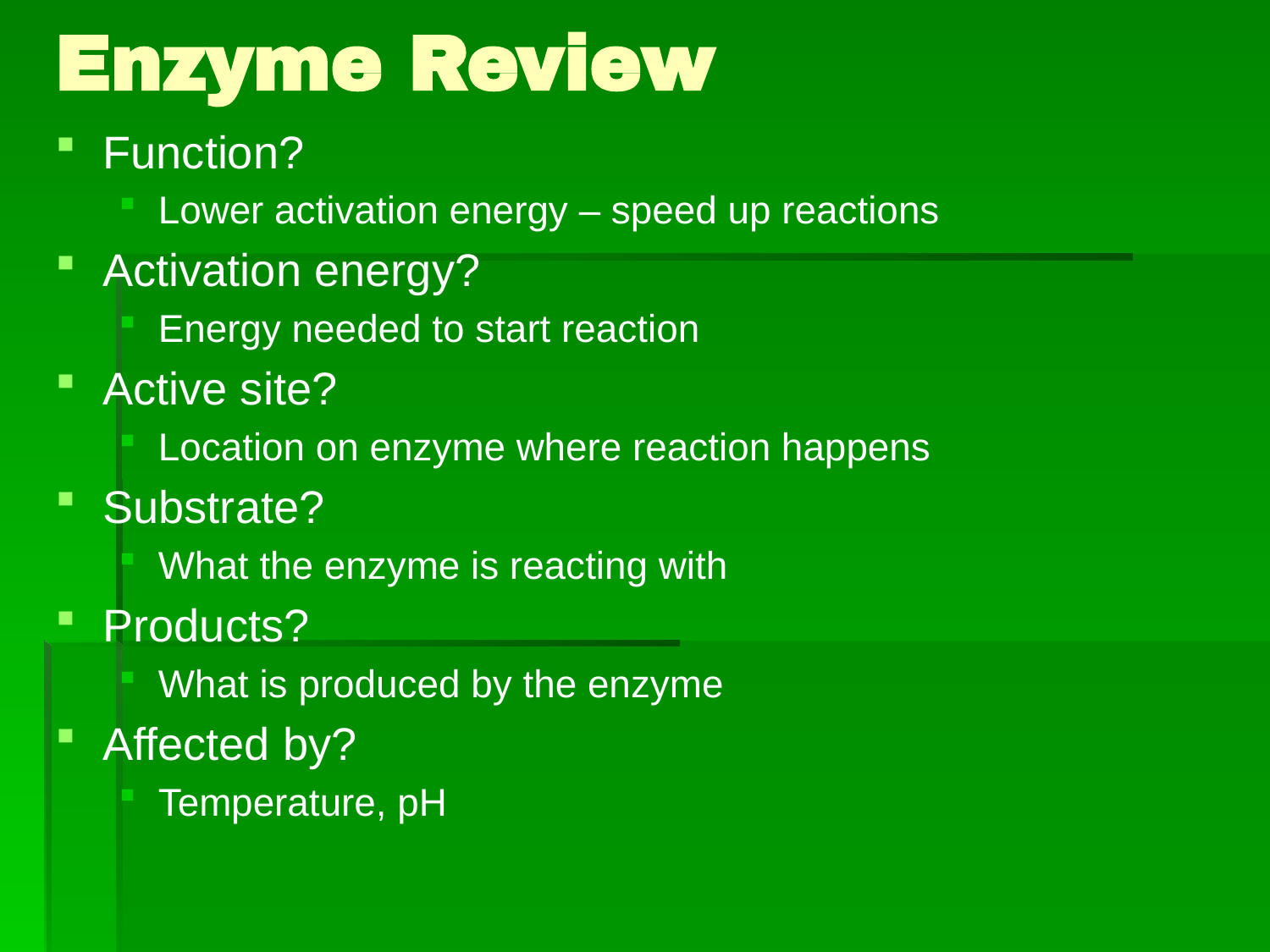

# Enzyme Review
Function?
Lower activation energy – speed up reactions
Activation energy?
Energy needed to start reaction
Active site?
Location on enzyme where reaction happens
Substrate?
What the enzyme is reacting with
Products?
What is produced by the enzyme
Affected by?
Temperature, pH